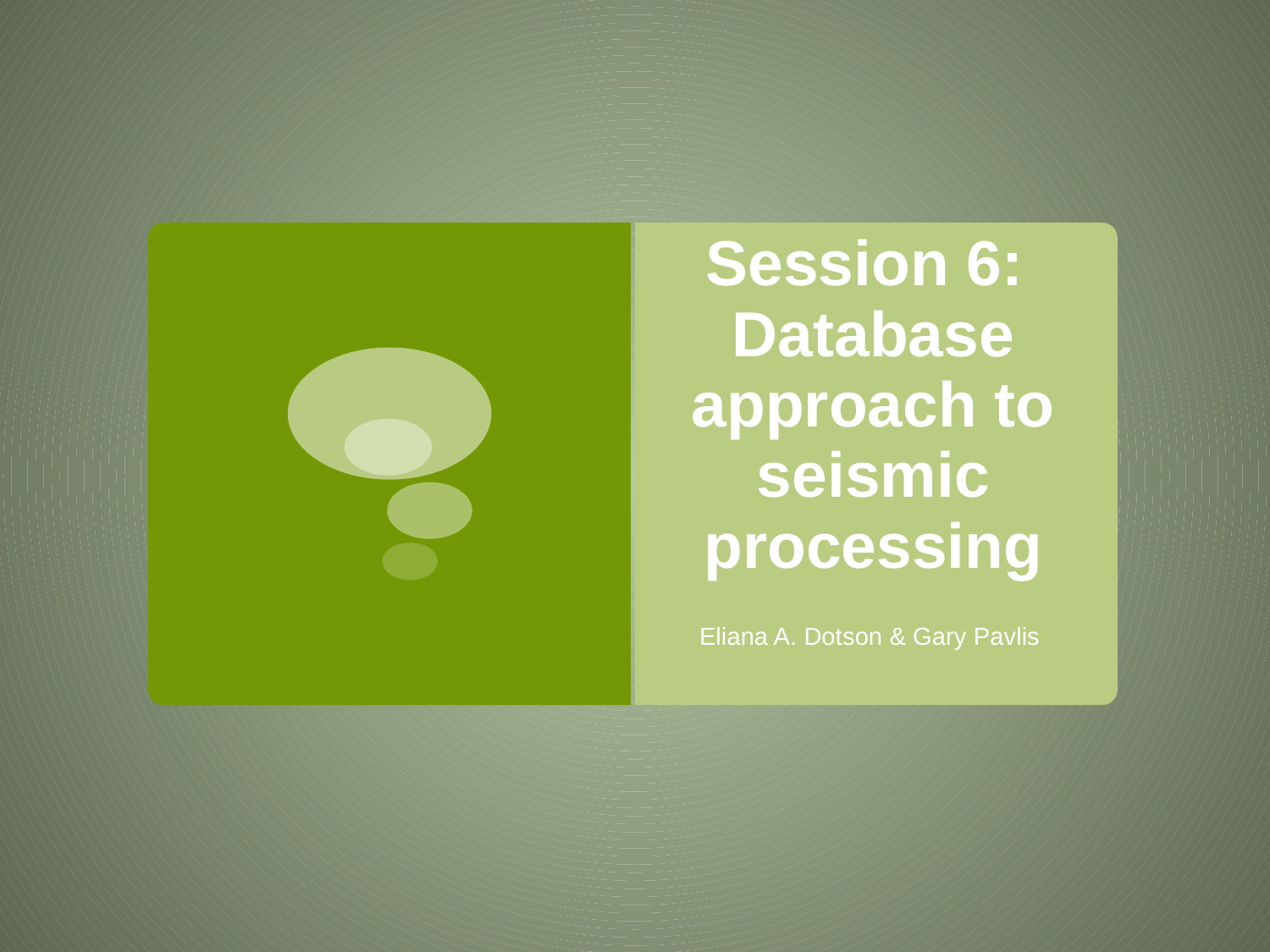

# Session 6:  Database approach to seismic processing
Eliana A. Dotson & Gary Pavlis